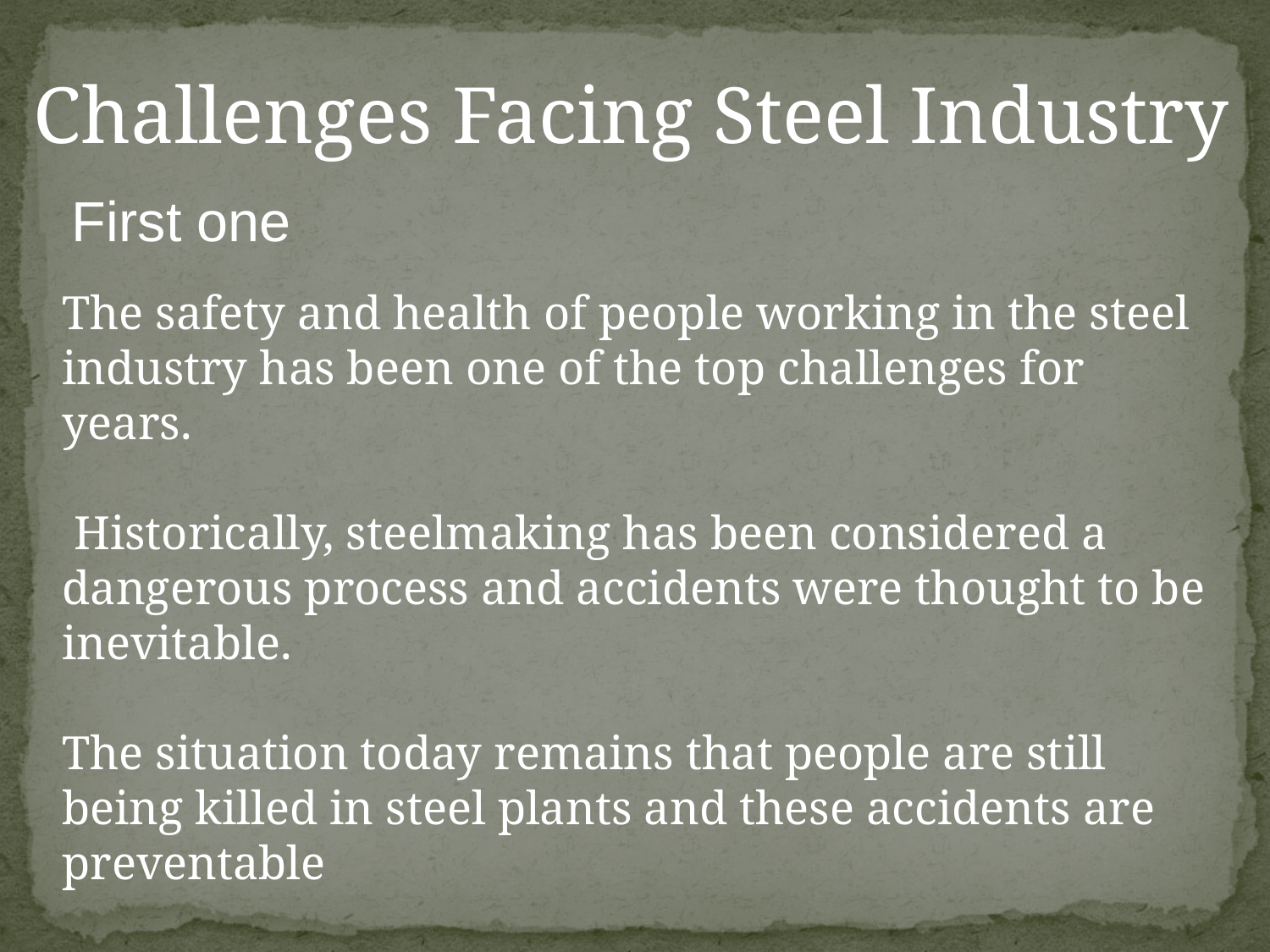

Challenges Facing Steel Industry
First one
The safety and health of people working in the steel industry has been one of the top challenges for years.

 Historically, steelmaking has been considered a dangerous process and accidents were thought to be inevitable.

The situation today remains that people are still being killed in steel plants and these accidents are preventable